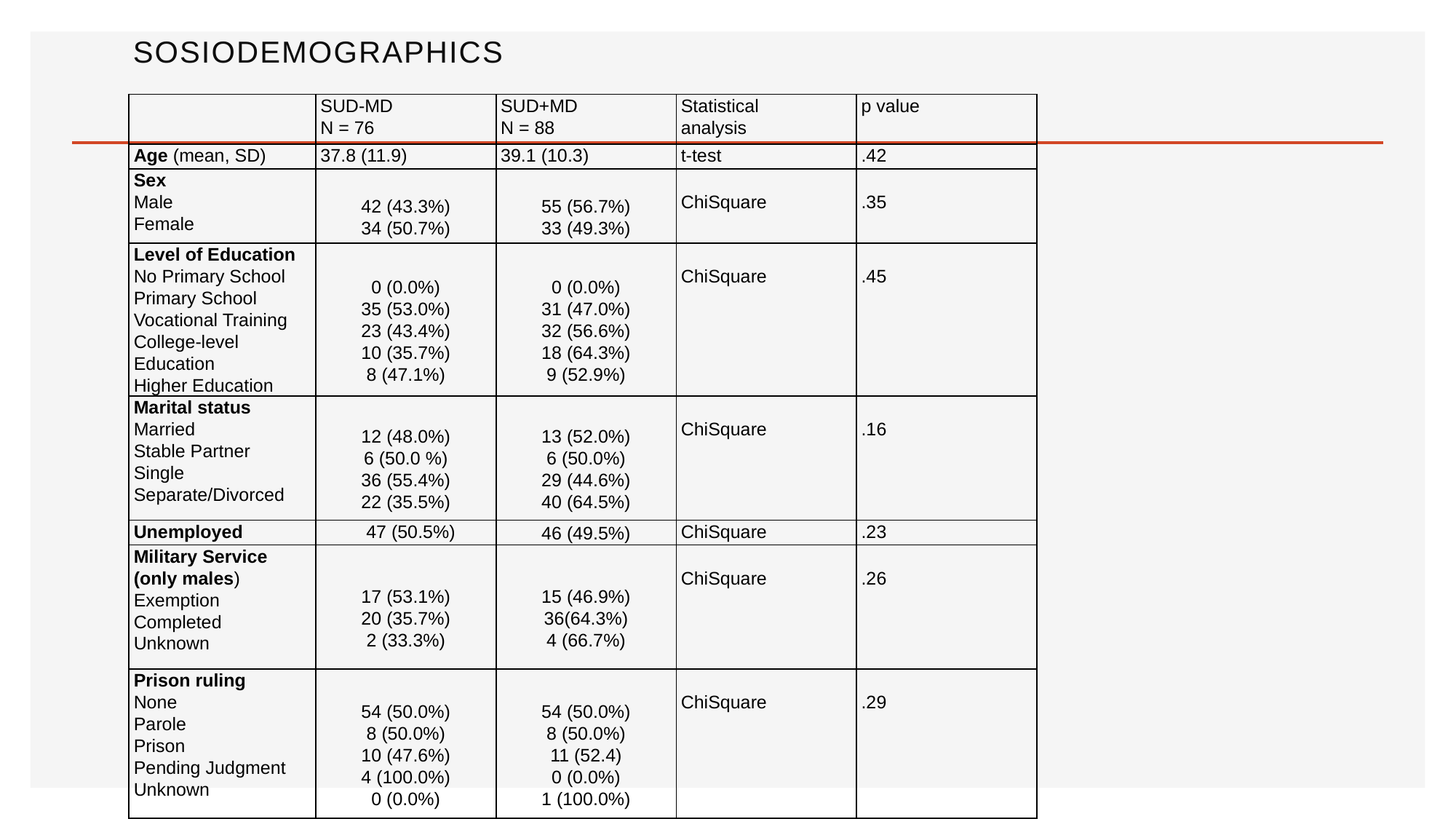

# Sosiodemographics
|  | SUD-MD N = 76 | SUD+MD N = 88 | Statistical analysis | p value |
| --- | --- | --- | --- | --- |
| Age (mean, SD) | 37.8 (11.9) | 39.1 (10.3) | t-test | .42 |
| Sex Male Female | 42 (43.3%) 34 (50.7%) | 55 (56.7%) 33 (49.3%) | ChiSquare | .35 |
| Level of Education No Primary School Primary School Vocational Training College-level Education Higher Education | 0 (0.0%) 35 (53.0%) 23 (43.4%) 10 (35.7%) 8 (47.1%) | 0 (0.0%) 31 (47.0%) 32 (56.6%) 18 (64.3%) 9 (52.9%) | ChiSquare | .45 |
| Marital status Married Stable Partner Single Separate/Divorced | 12 (48.0%) 6 (50.0 %) 36 (55.4%) 22 (35.5%) | 13 (52.0%) 6 (50.0%) 29 (44.6%) 40 (64.5%) | ChiSquare | .16 |
| Unemployed | 47 (50.5%) | 46 (49.5%) | ChiSquare | .23 |
| Military Service (only males) Exemption Completed Unknown | 17 (53.1%) 20 (35.7%) 2 (33.3%) | 15 (46.9%) 36(64.3%) 4 (66.7%) | ChiSquare | .26 |
| Prison ruling None Parole Prison Pending Judgment Unknown | 54 (50.0%) 8 (50.0%) 10 (47.6%) 4 (100.0%) 0 (0.0%) | 54 (50.0%) 8 (50.0%) 11 (52.4) 0 (0.0%) 1 (100.0%) | ChiSquare | .29 |